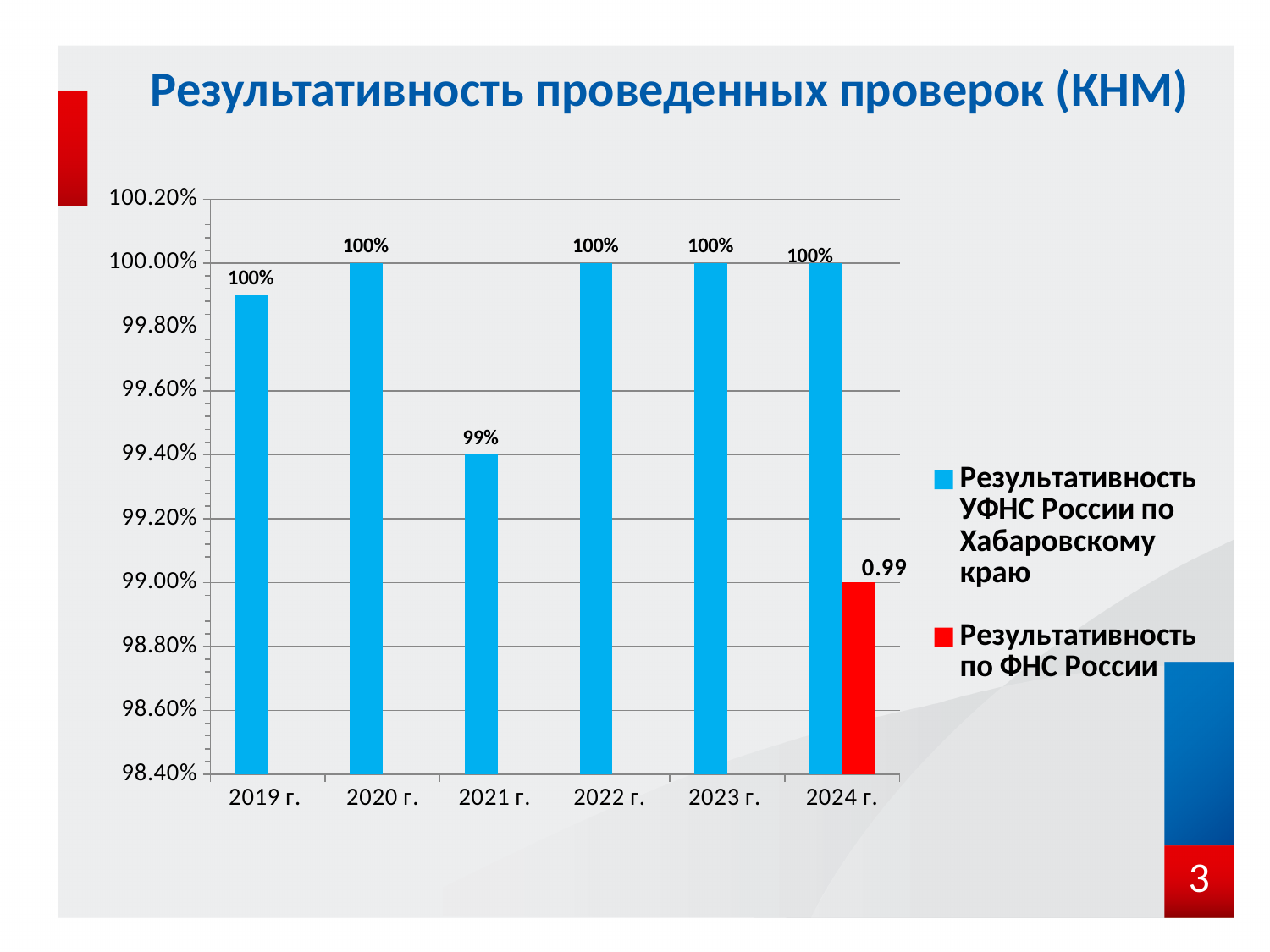

Результативность проведенных проверок (КНМ)

### Chart

| Category | Результативность УФНС России по Хабаровскому краю | Результативность  по ФНС России |
|---|---|---|
| 2019 г.  | 0.999 | None |
| 2020 г. | 1.0 | None |
| 2021 г.  | 0.994 | None |
| 2022 г.  | 1.0 | None |
| 2023 г.  | 1.0 | None |
| 2024 г. | 1.0 | 0.99 |
3